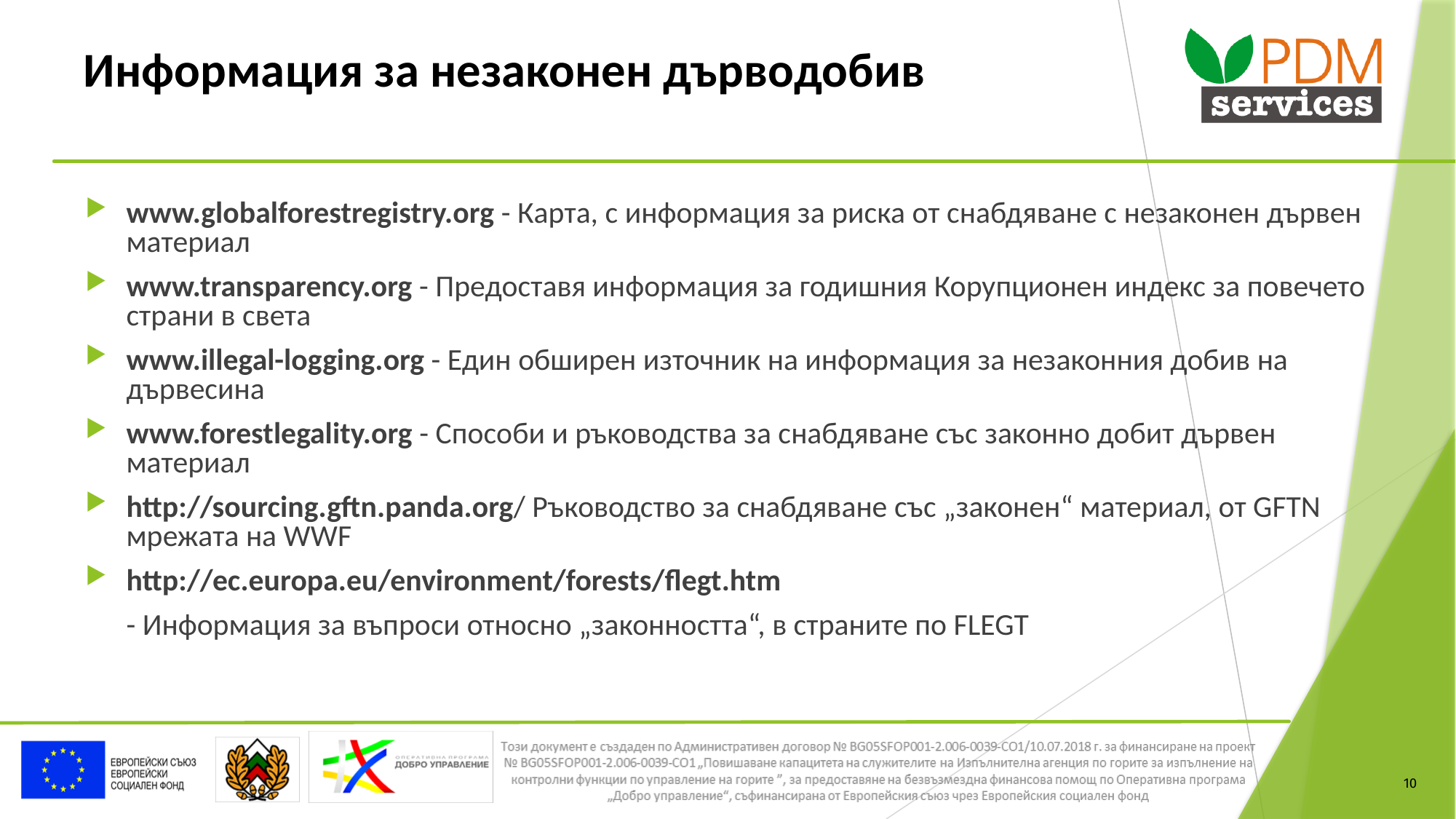

# Информация за незаконен дърводобив
www.globalforestregistry.org - Карта, с информация за риска от снабдяване с незаконен дървен материал
www.transparency.org - Предоставя информация за годишния Корупционен индекс за повечето страни в света
www.illegal-logging.org - Един обширен източник на информация за незаконния добив на дървесина
www.forestlegality.org - Способи и ръководства за снабдяване със законно добит дървен материал
http://sourcing.gftn.panda.org/ Ръководство за снабдяване със „законен“ материал, от GFTN мрежата на WWF
http://ec.europa.eu/environment/forests/flegt.htm
	- Информация за въпроси относно „законността“, в страните по FLEGT
10